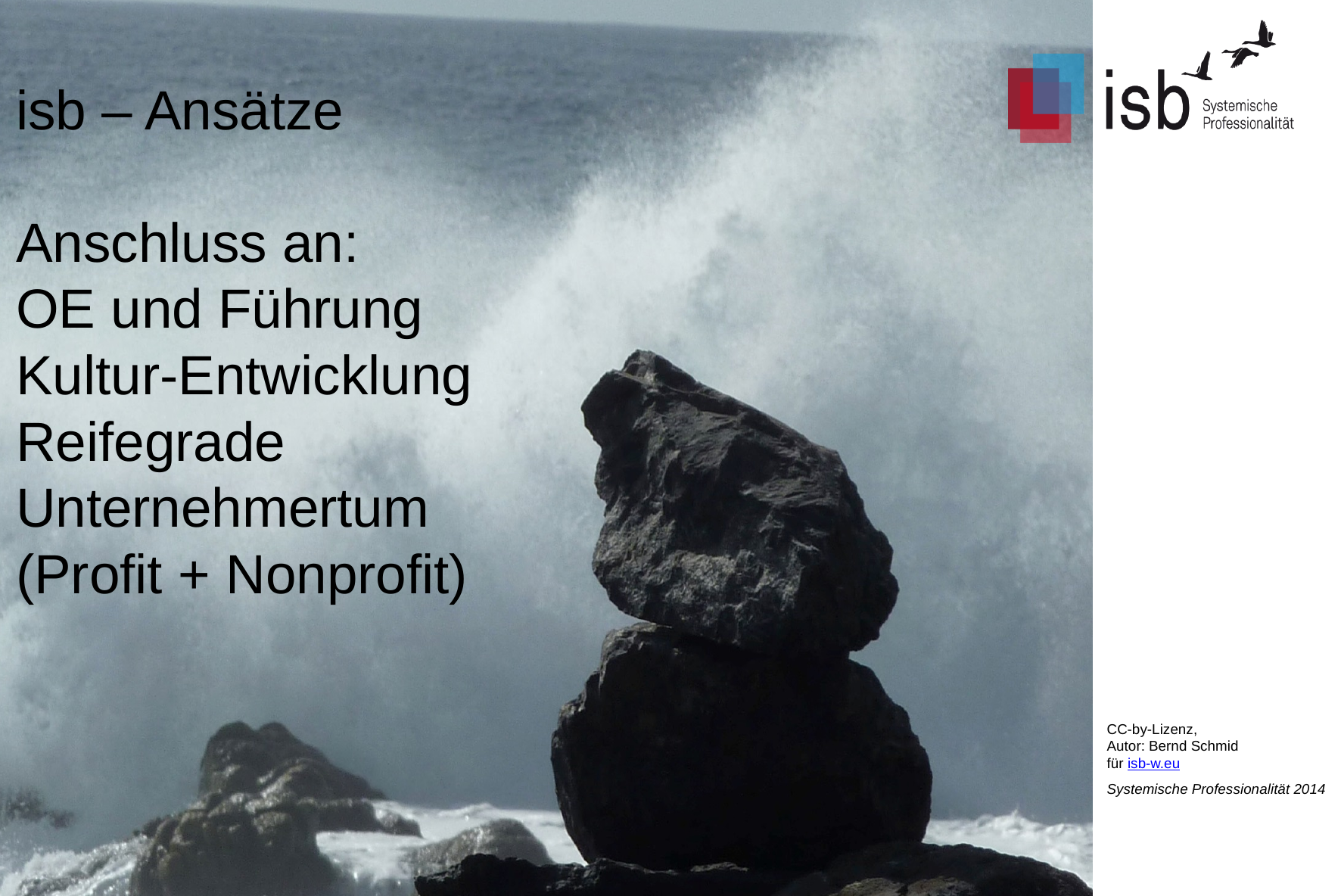

# isb – Ansätze Anschluss an: OE und Führung Kultur-Entwicklung Reifegrade Unternehmertum (Profit + Nonprofit)